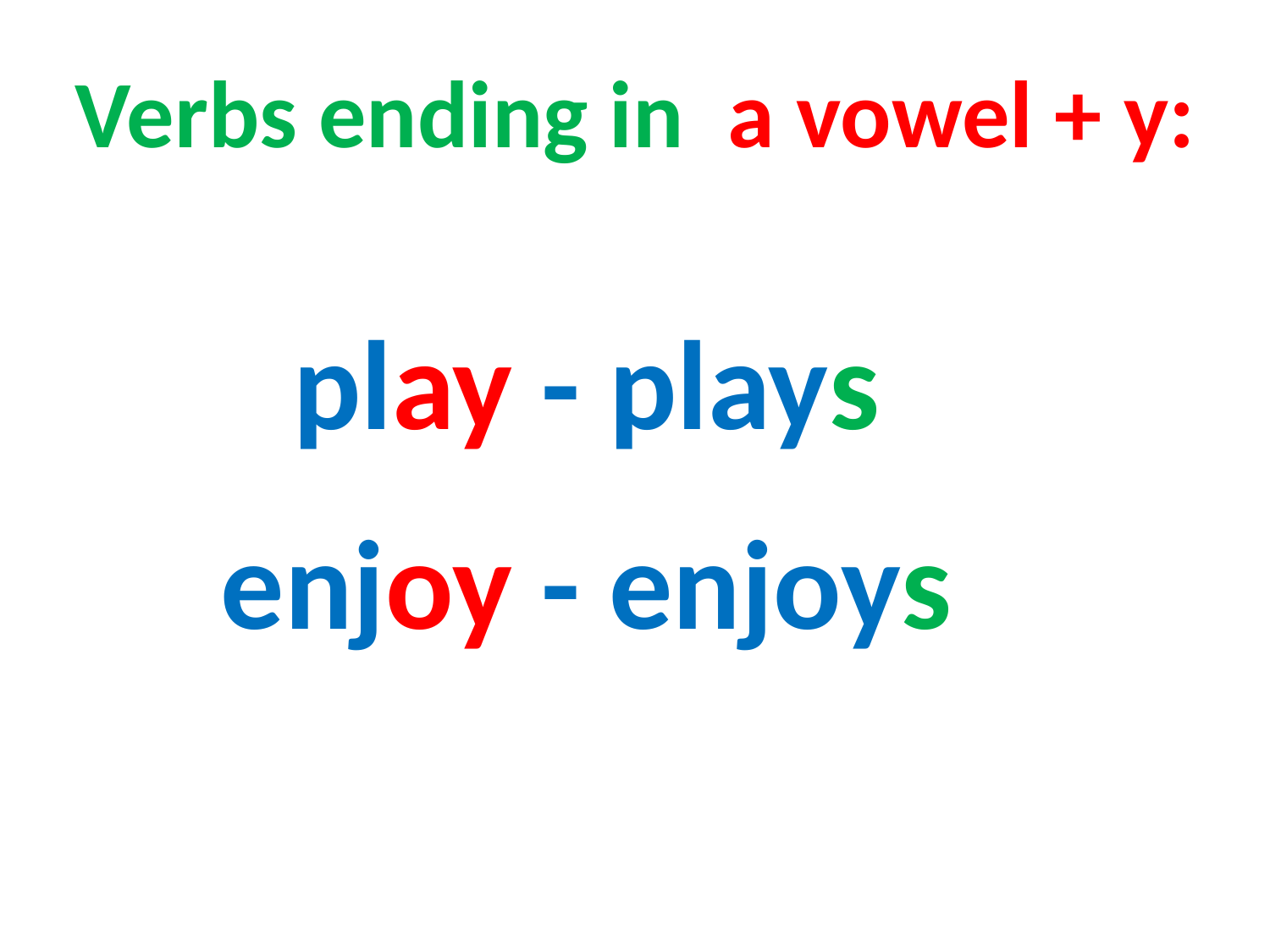

Verbs ending in  a vowel + y:
play - plays
enjoy - enjoys